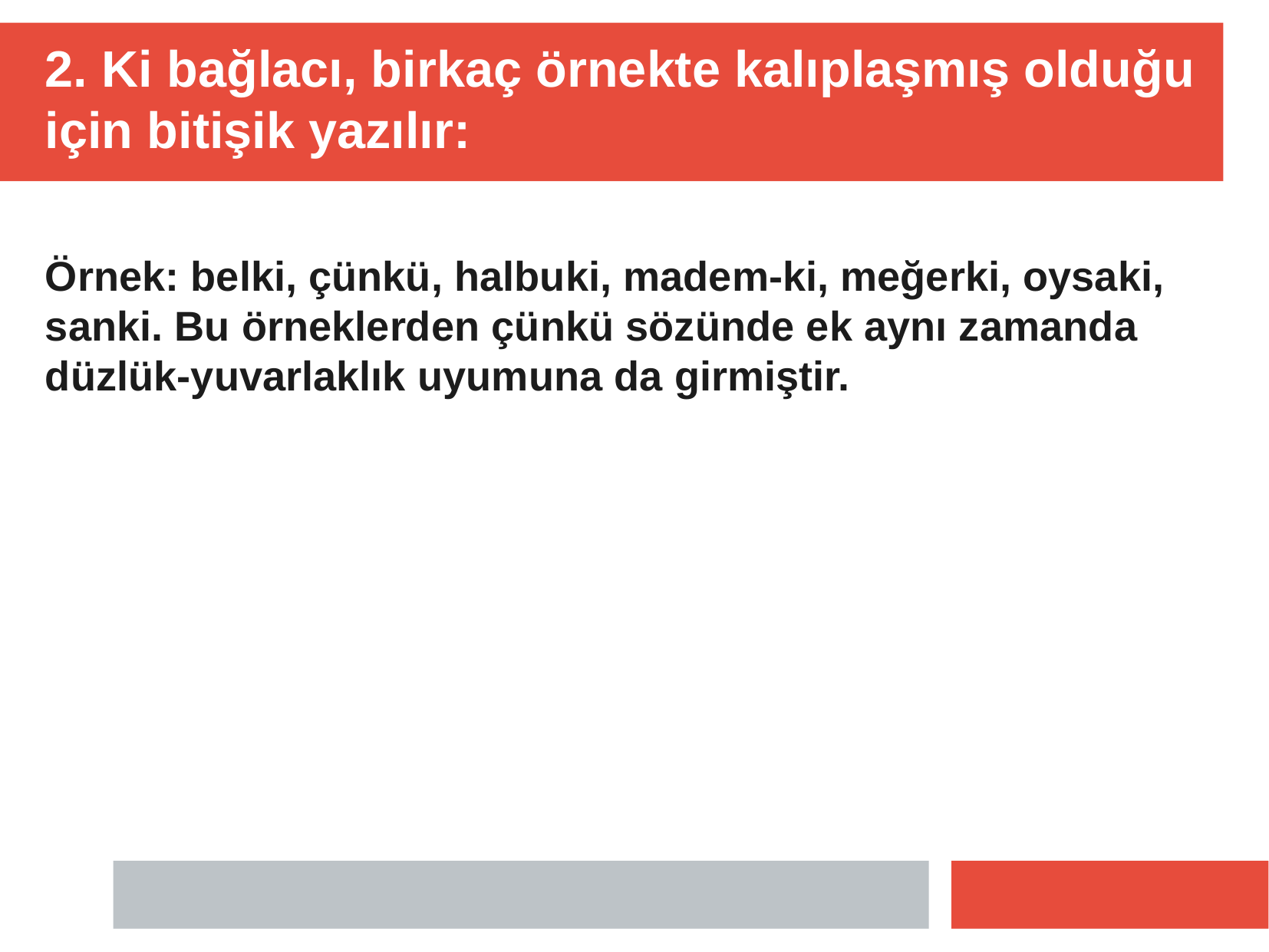

2. Ki bağlacı, birkaç örnekte kalıplaşmış olduğu için bitişik yazılır:
Örnek: belki, çünkü, halbuki, madem-ki, meğerki, oysaki, sanki. Bu örneklerden çünkü sözünde ek aynı zamanda düzlük-yuvarlaklık uyumuna da girmiştir.